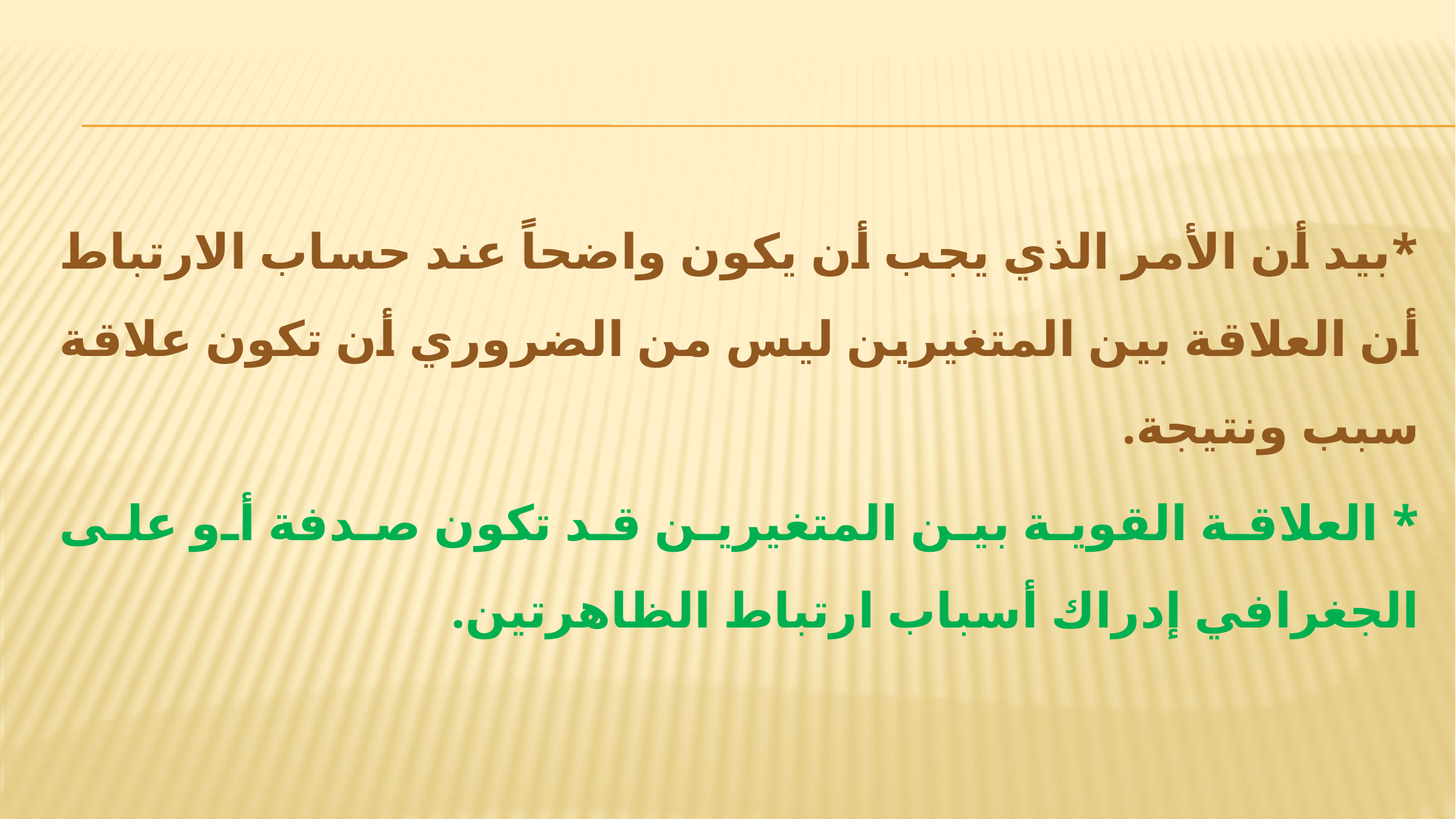

*بيد أن الأمر الذي يجب أن يكون واضحاً عند حساب الارتباط أن العلاقة بين المتغيرين ليس من الضروري أن تكون علاقة سبب ونتيجة.
* العلاقة القوية بين المتغيرين قد تكون صدفة أو على الجغرافي إدراك أسباب ارتباط الظاهرتين.